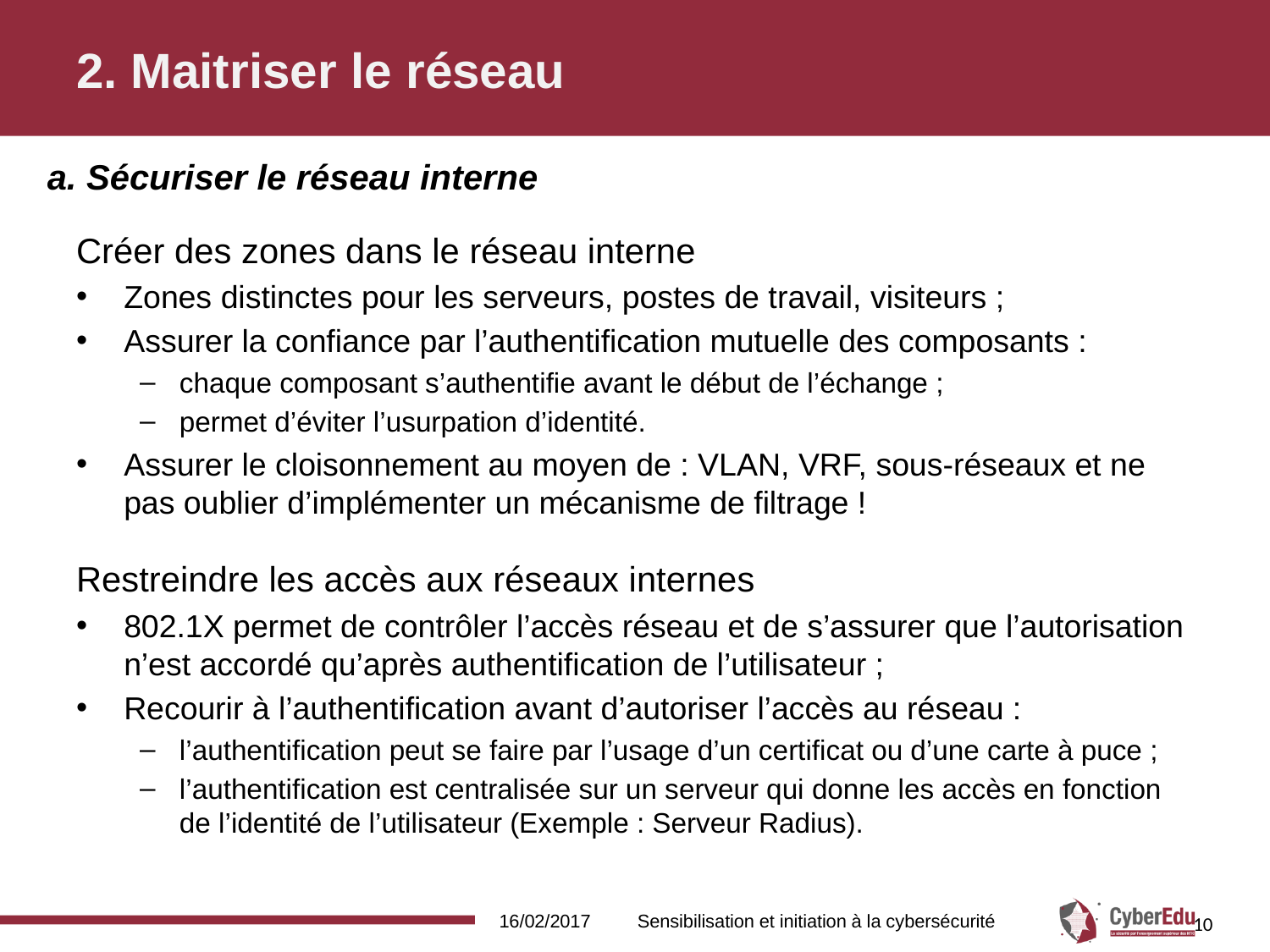

# 2. Maitriser le réseau
a. Sécuriser le réseau interne
Créer des zones dans le réseau interne
Zones distinctes pour les serveurs, postes de travail, visiteurs ;
Assurer la confiance par l’authentification mutuelle des composants :
chaque composant s’authentifie avant le début de l’échange ;
permet d’éviter l’usurpation d’identité.
Assurer le cloisonnement au moyen de : VLAN, VRF, sous-réseaux et ne pas oublier d’implémenter un mécanisme de filtrage !

Restreindre les accès aux réseaux internes
802.1X permet de contrôler l’accès réseau et de s’assurer que l’autorisation n’est accordé qu’après authentification de l’utilisateur ;
Recourir à l’authentification avant d’autoriser l’accès au réseau :
l’authentification peut se faire par l’usage d’un certificat ou d’une carte à puce ;
l’authentification est centralisée sur un serveur qui donne les accès en fonction de l’identité de l’utilisateur (Exemple : Serveur Radius).
16/02/2017
Sensibilisation et initiation à la cybersécurité